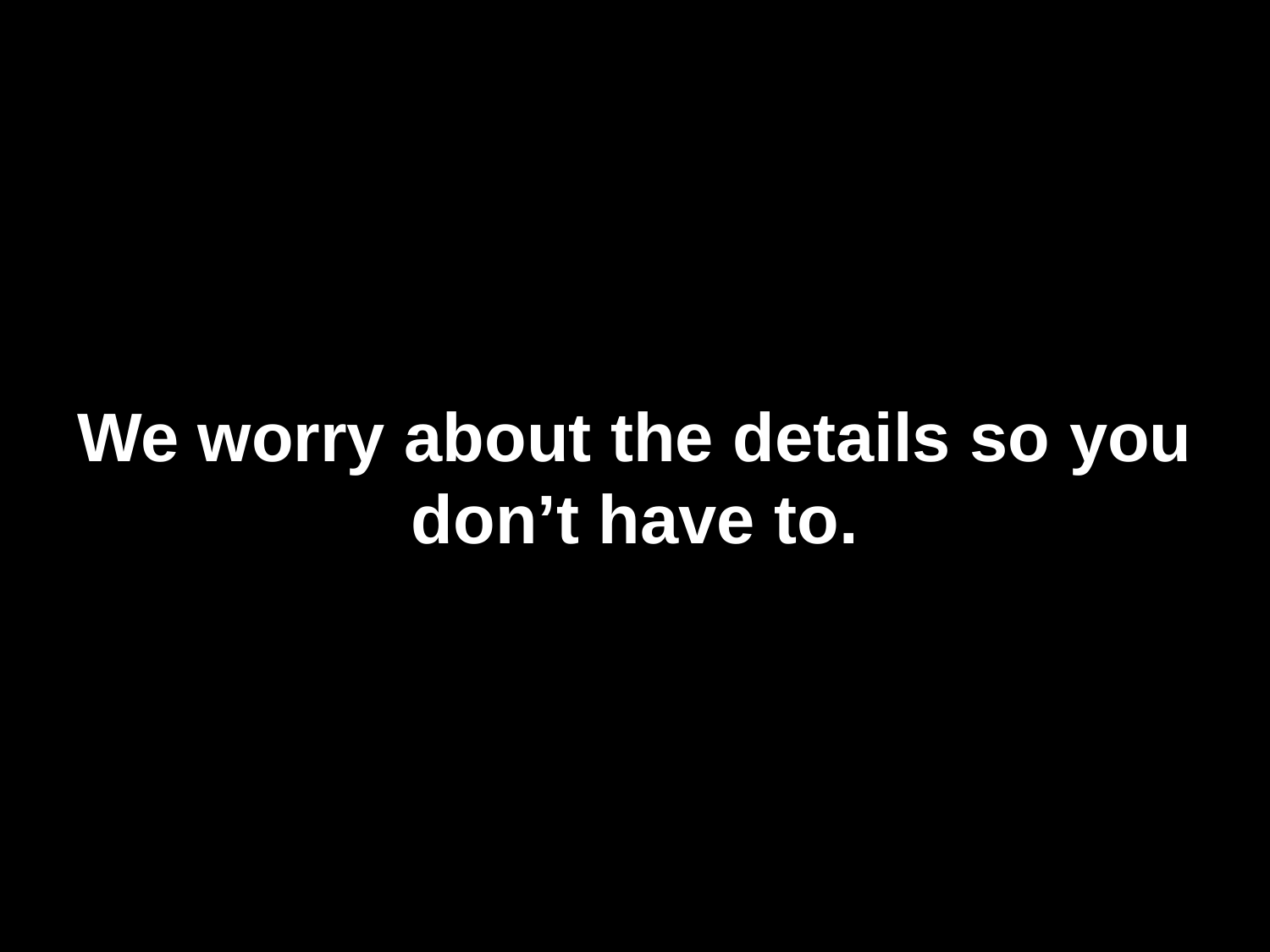

# We worry about the details so you don’t have to.